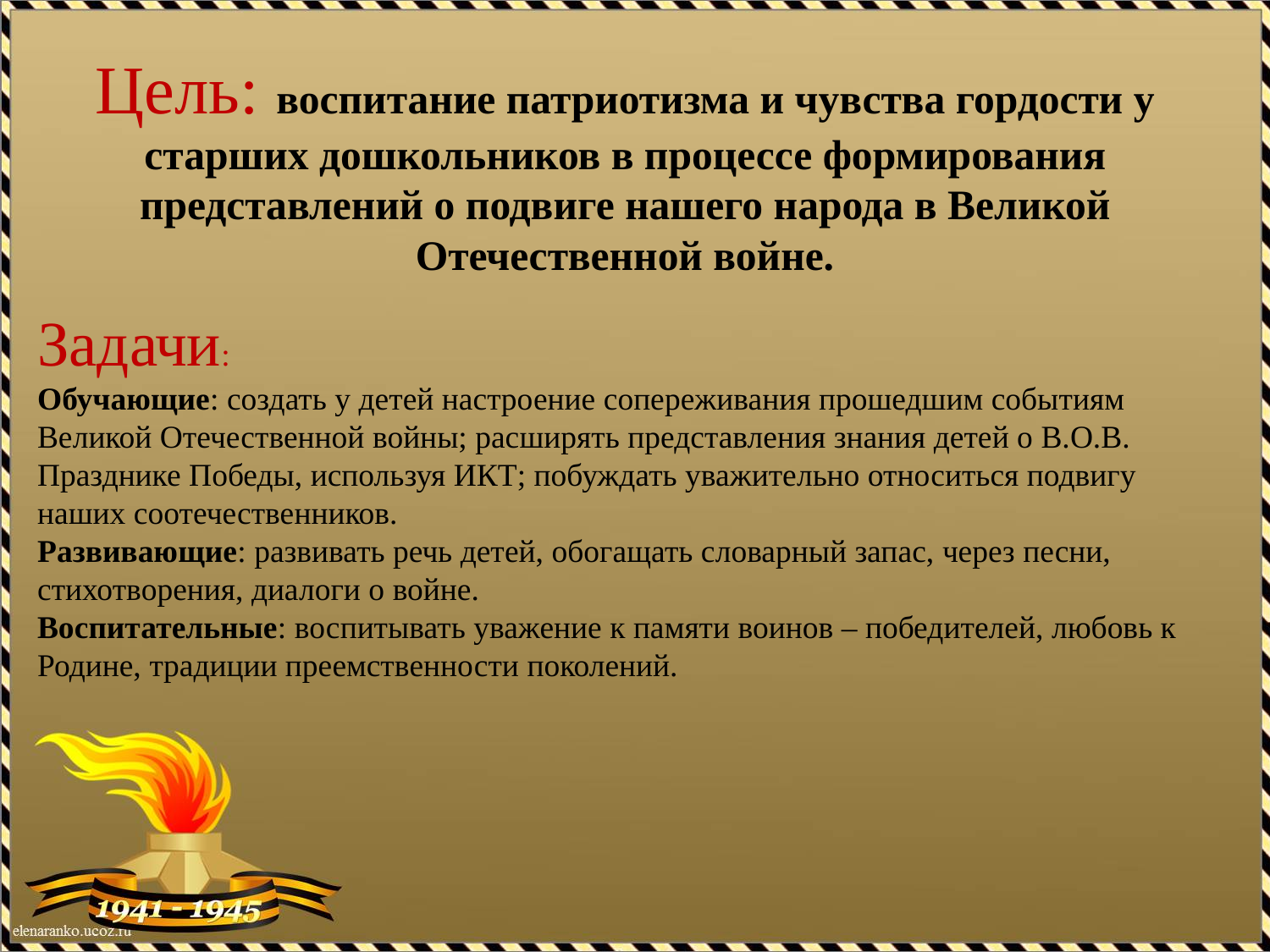

# Цель: воспитание патриотизма и чувства гордости у старших дошкольников в процессе формирования представлений о подвиге нашего народа в Великой Отечественной войне.
Задачи:
Обучающие: создать у детей настроение сопереживания прошедшим событиям Великой Отечественной войны; расширять представления знания детей о В.О.В. Празднике Победы, используя ИКТ; побуждать уважительно относиться подвигу наших соотечественников.
Развивающие: развивать речь детей, обогащать словарный запас, через песни, стихотворения, диалоги о войне.
Воспитательные: воспитывать уважение к памяти воинов – победителей, любовь к Родине, традиции преемственности поколений.